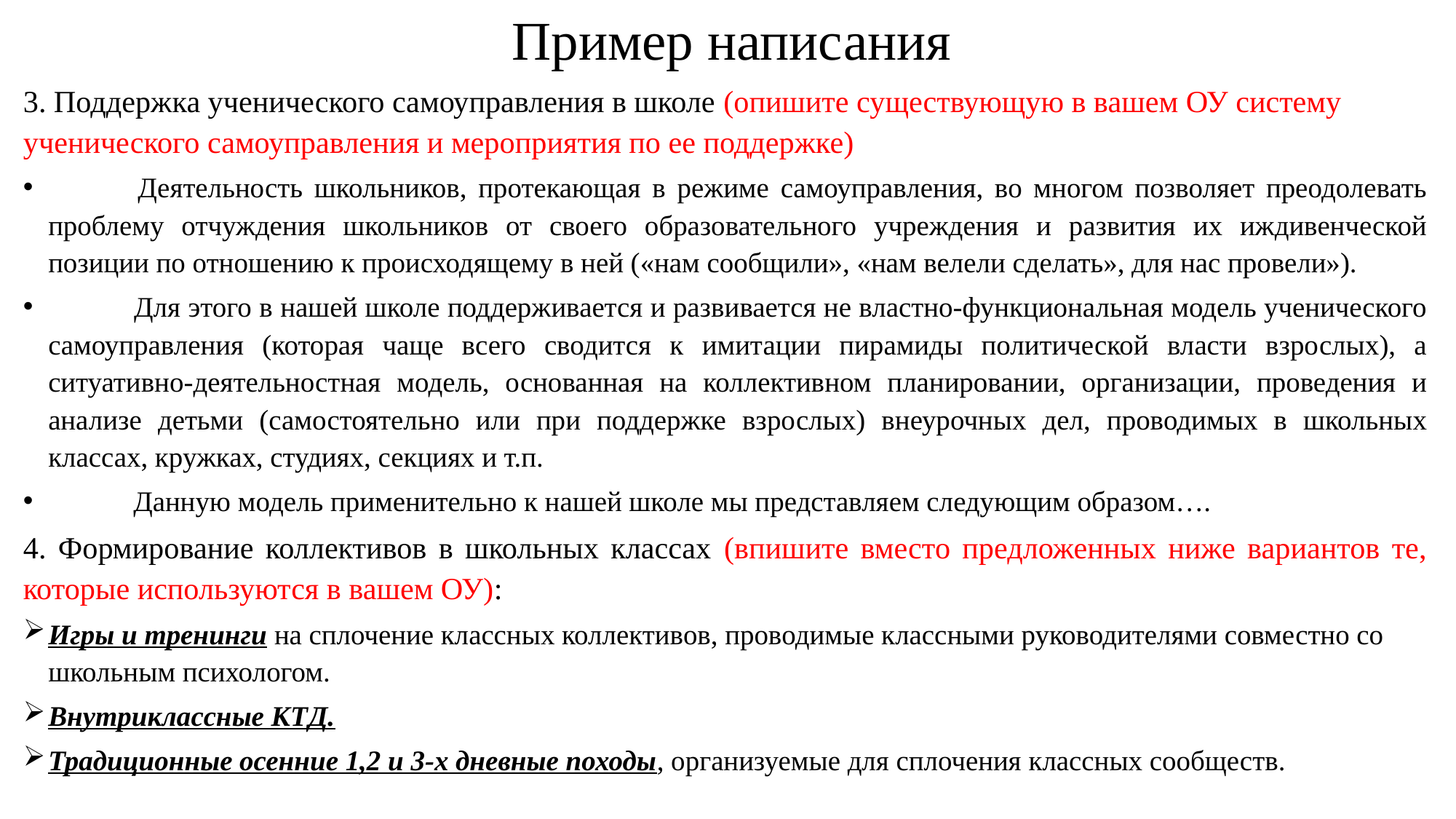

Пример написания
3. Поддержка ученического самоуправления в школе (опишите существующую в вашем ОУ систему ученического самоуправления и мероприятия по ее поддержке)
 	Деятельность школьников, протекающая в режиме самоуправления, во многом позволяет преодолевать проблему отчуждения школьников от своего образовательного учреждения и развития их иждивенческой позиции по отношению к происходящему в ней («нам сообщили», «нам велели сделать», для нас провели»).
 	Для этого в нашей школе поддерживается и развивается не властно-функциональная модель ученического самоуправления (которая чаще всего сводится к имитации пирамиды политической власти взрослых), а ситуативно-деятельностная модель, основанная на коллективном планировании, организации, проведения и анализе детьми (самостоятельно или при поддержке взрослых) внеурочных дел, проводимых в школьных классах, кружках, студиях, секциях и т.п.
 	Данную модель применительно к нашей школе мы представляем следующим образом….
4. Формирование коллективов в школьных классах (впишите вместо предложенных ниже вариантов те, которые используются в вашем ОУ):
Игры и тренинги на сплочение классных коллективов, проводимые классными руководителями совместно со школьным психологом.
Внутриклассные КТД.
Традиционные осенние 1,2 и 3-х дневные походы, организуемые для сплочения классных сообществ.